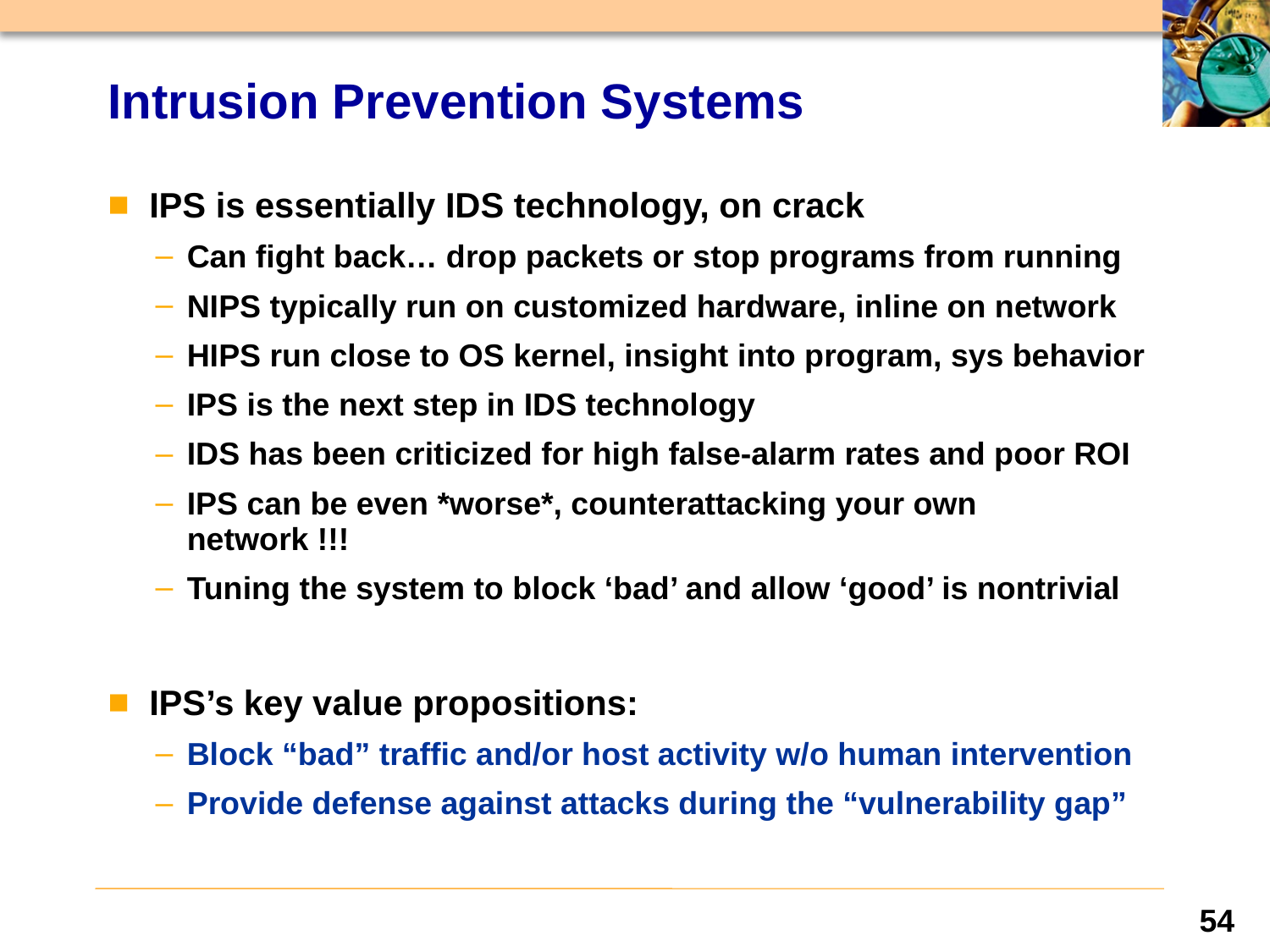

# Intrusion Prevention Systems
 IPS is essentially IDS technology, on crack
Can fight back… drop packets or stop programs from running
NIPS typically run on customized hardware, inline on network
HIPS run close to OS kernel, insight into program, sys behavior
IPS is the next step in IDS technology
IDS has been criticized for high false-alarm rates and poor ROI
IPS can be even *worse*, counterattacking your own network !!!
Tuning the system to block ‘bad’ and allow ‘good’ is nontrivial

 IPS’s key value propositions:
Block “bad” traffic and/or host activity w/o human intervention
Provide defense against attacks during the “vulnerability gap”